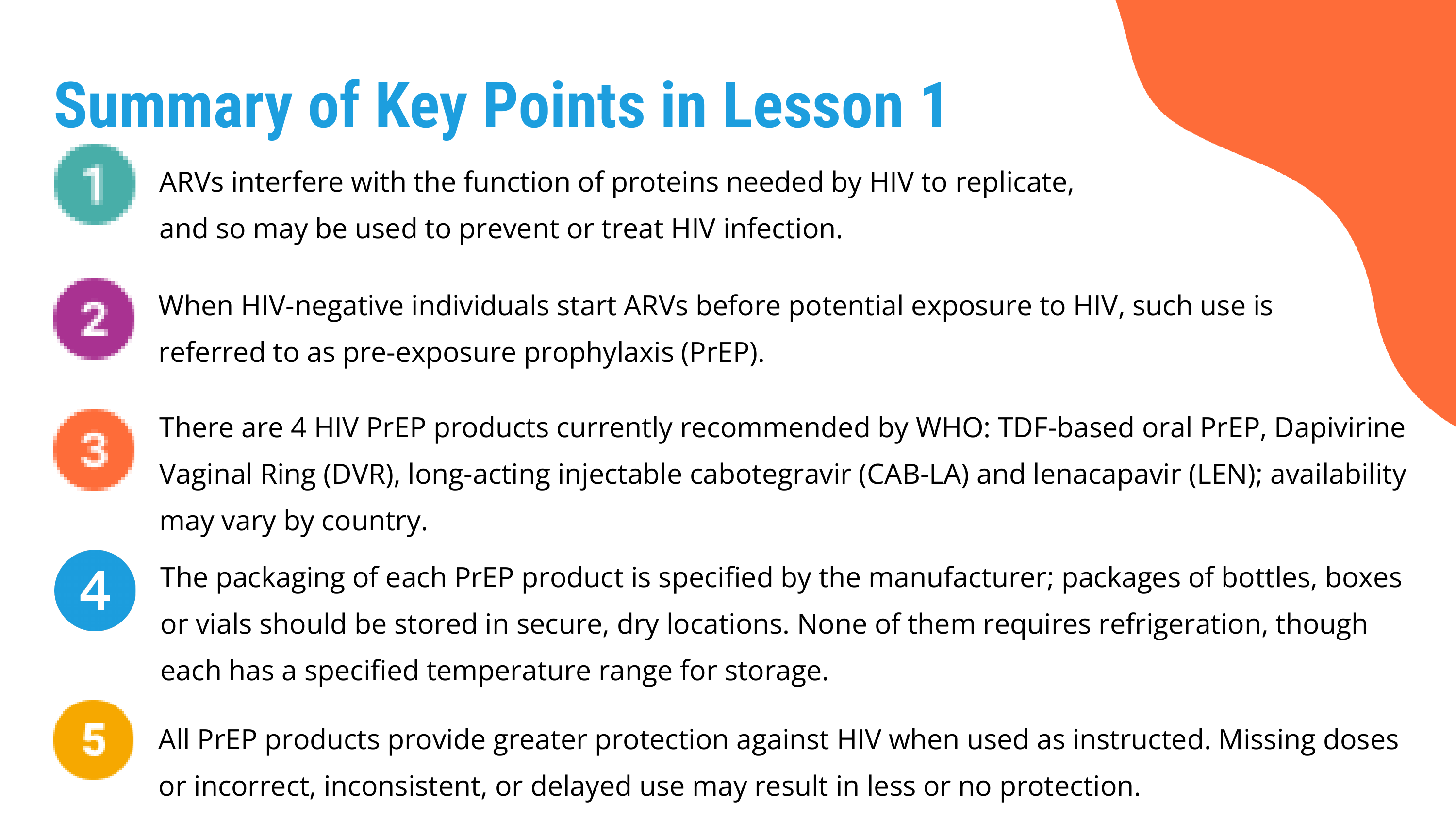

Summary of Key Points in Lesson 1

ARVs interfere with the function of proteins needed by HIV to replicate, and so may be used to prevent or treat HIV infection.
When HIV-negative individuals start ARVs before potential exposure to HIV, such use is referred to as pre-exposure prophylaxis (PrEP).

There are 4 HIV PrEP products currently recommended by WHO: TDF-based oral PrEP, Dapivirine Vaginal Ring (DVR), long-acting injectable cabotegravir (CAB-LA) and lenacapavir (LEN); availability may vary by country.

The packaging of each PrEP product is specified by the manufacturer; packages of bottles, boxes or vials should be stored in secure, dry locations. None of them requires refrigeration, though each has a specified temperature range for storage.

All PrEP products provide greater protection against HIV when used as instructed. Missing doses or incorrect, inconsistent, or delayed use may result in less or no protection.